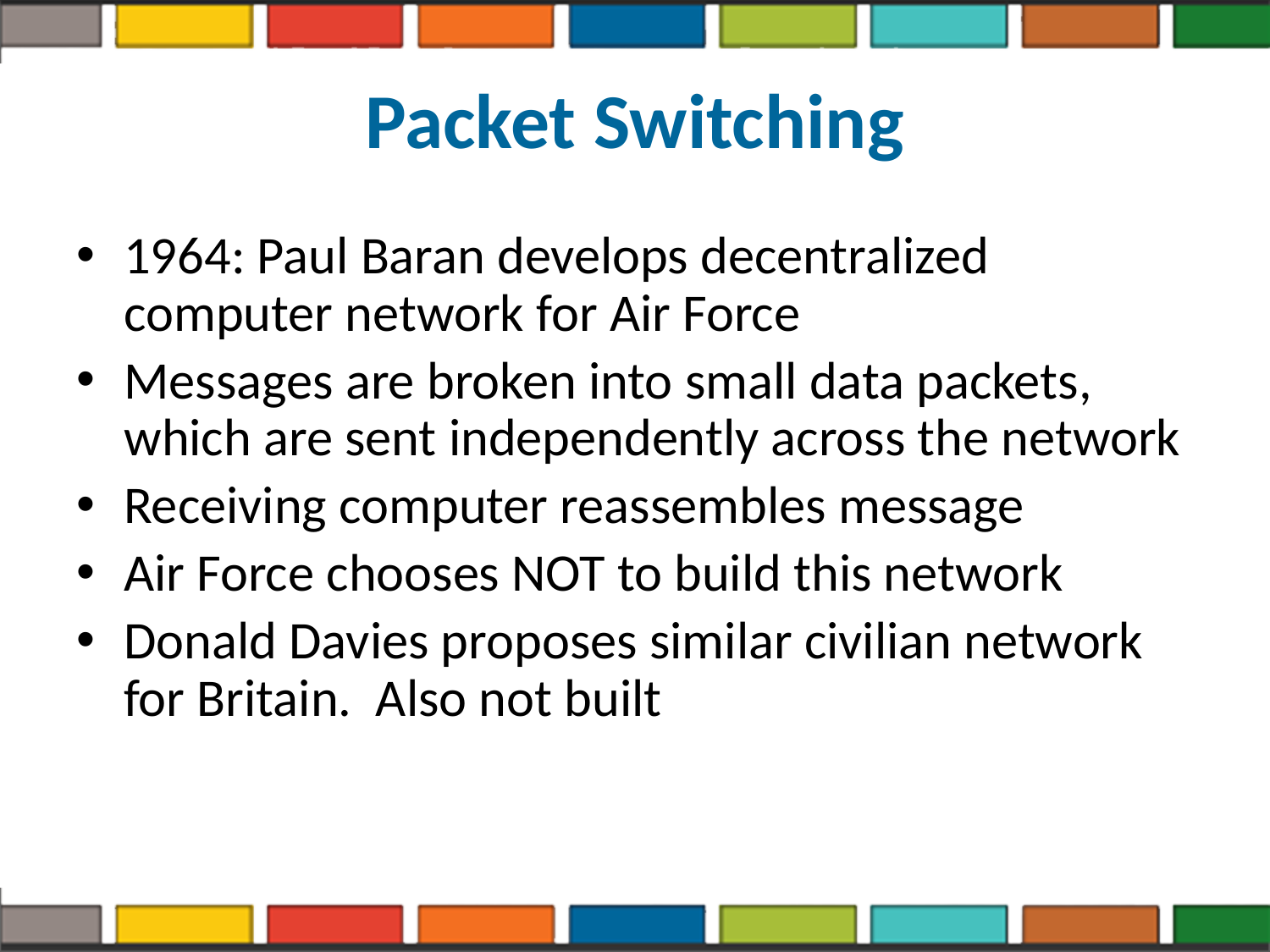

# Packet Switching
1964: Paul Baran develops decentralized computer network for Air Force
Messages are broken into small data packets, which are sent independently across the network
Receiving computer reassembles message
Air Force chooses NOT to build this network
Donald Davies proposes similar civilian network for Britain.  Also not built